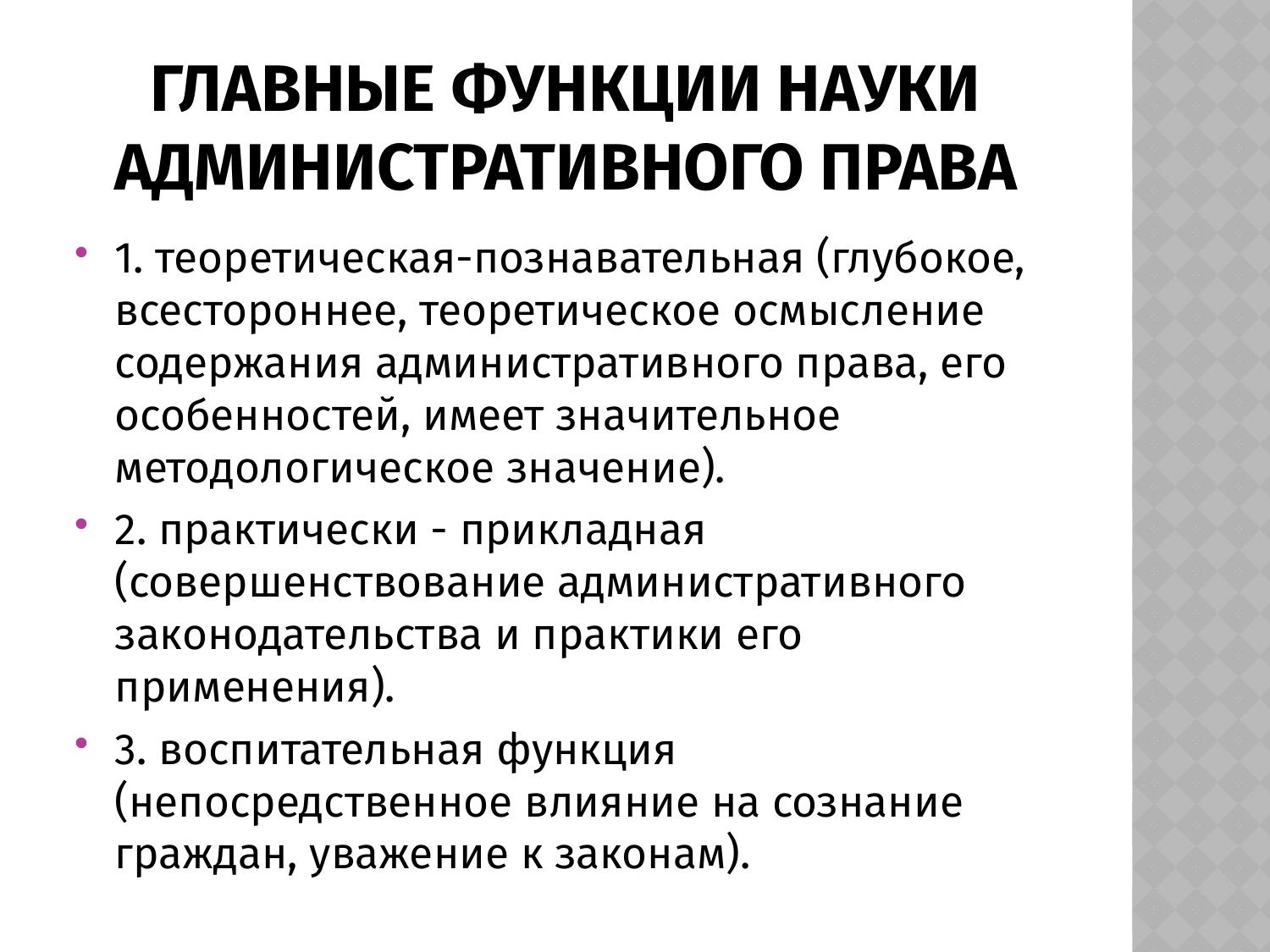

# Главные функции науки административного права
1. теоретическая-познавательная (глубокое, всестороннее, теоретическое осмысление содержания административного права, его особенностей, имеет значительное методологическое значение).
2. практически - прикладная (совершенствование административного законодательства и практики его применения).
3. воспитательная функция (непосредственное влияние на сознание граждан, уважение к законам).